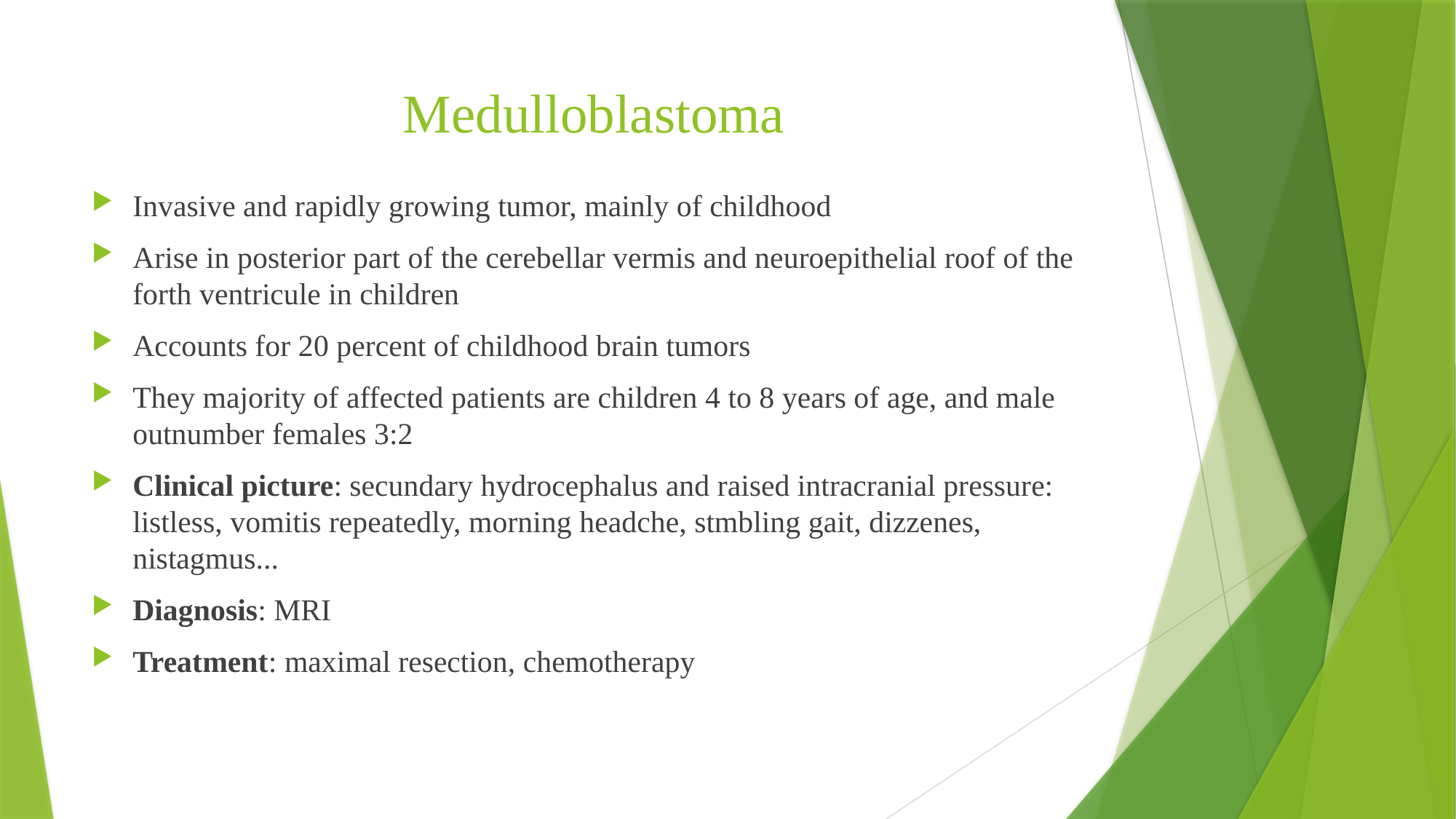

# Medulloblastoma
Invasive and rapidly growing tumor, mainly of childhood
Arise in posterior part of the cerebellar vermis and neuroepithelial roof of the forth ventricule in children
Accounts for 20 percent of childhood brain tumors
They majority of affected patients are children 4 to 8 years of age, and male outnumber females 3:2
Clinical picture: secundary hydrocephalus and raised intracranial pressure: listless, vomitis repeatedly, morning headche, stmbling gait, dizzenes, nistagmus...
Diagnosis: MRI
Treatment: maximal resection, chemotherapy